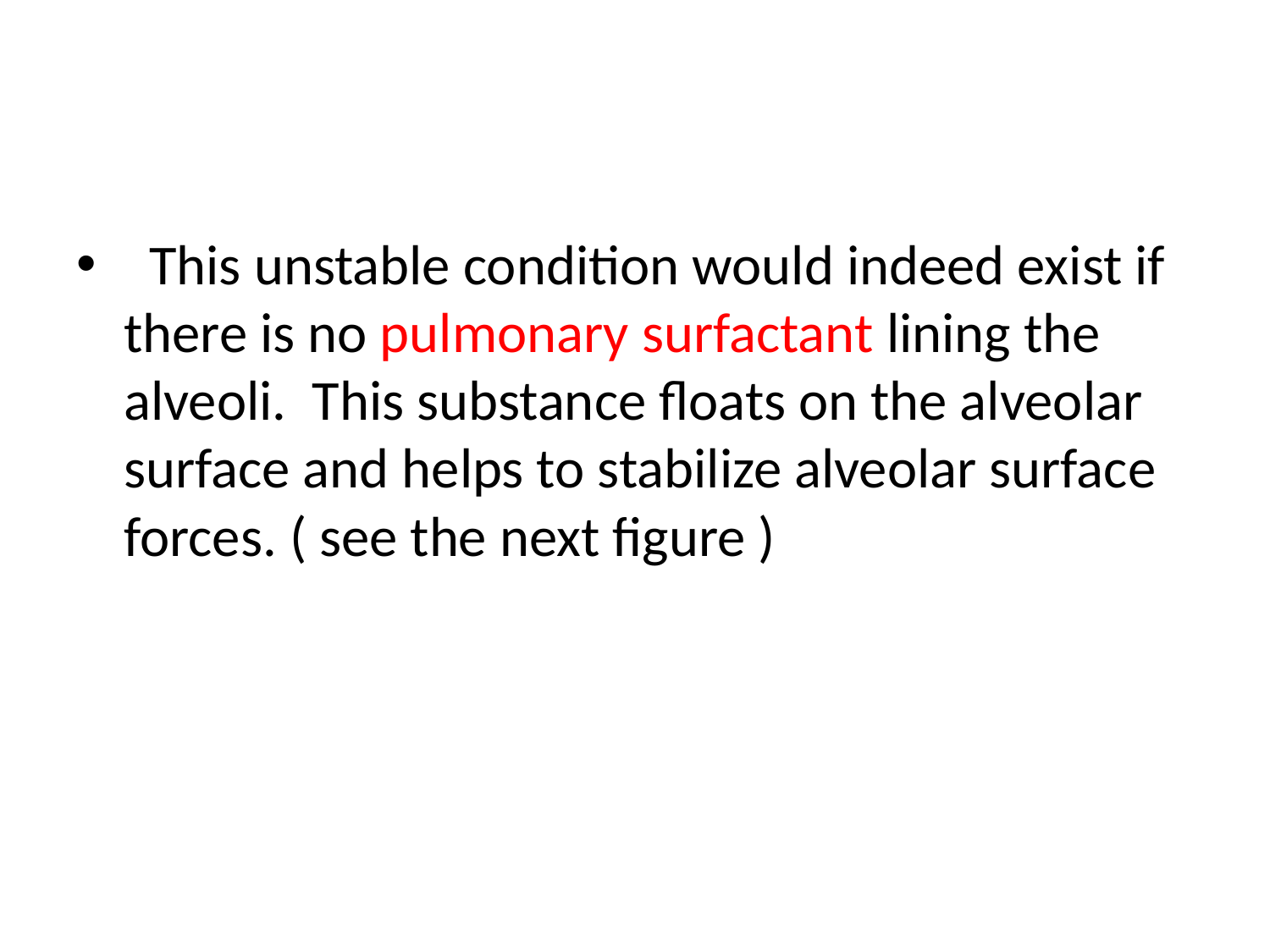

#
  This unstable condition would indeed exist if there is no pulmonary surfactant lining the alveoli.  This substance floats on the alveolar surface and helps to stabilize alveolar surface forces. ( see the next figure )